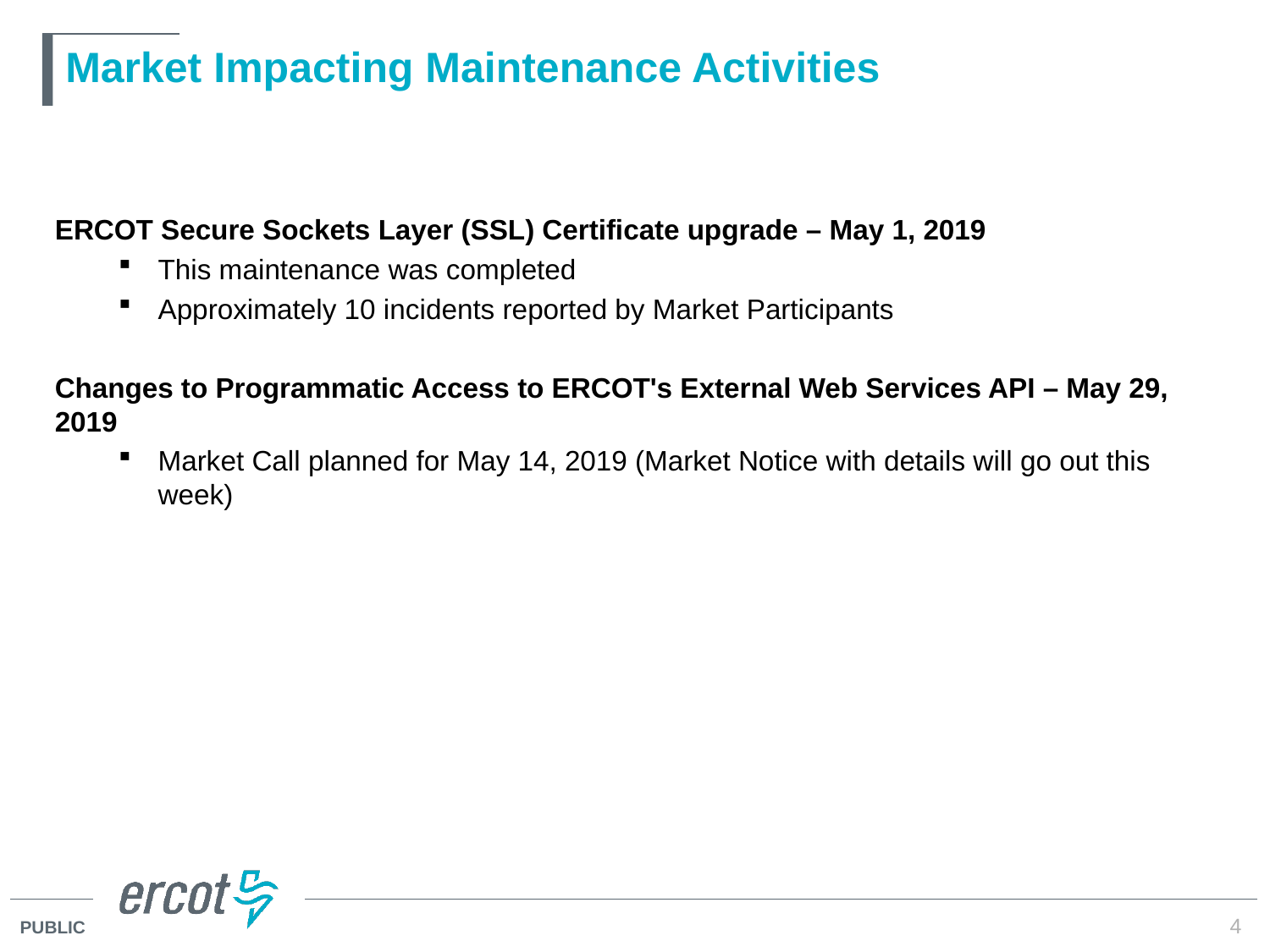

# Market Impacting Maintenance Activities

ERCOT Secure Sockets Layer (SSL) Certificate upgrade – May 1, 2019
This maintenance was completed
Approximately 10 incidents reported by Market Participants

Changes to Programmatic Access to ERCOT's External Web Services API – May 29, 2019
Market Call planned for May 14, 2019 (Market Notice with details will go out this week)

4